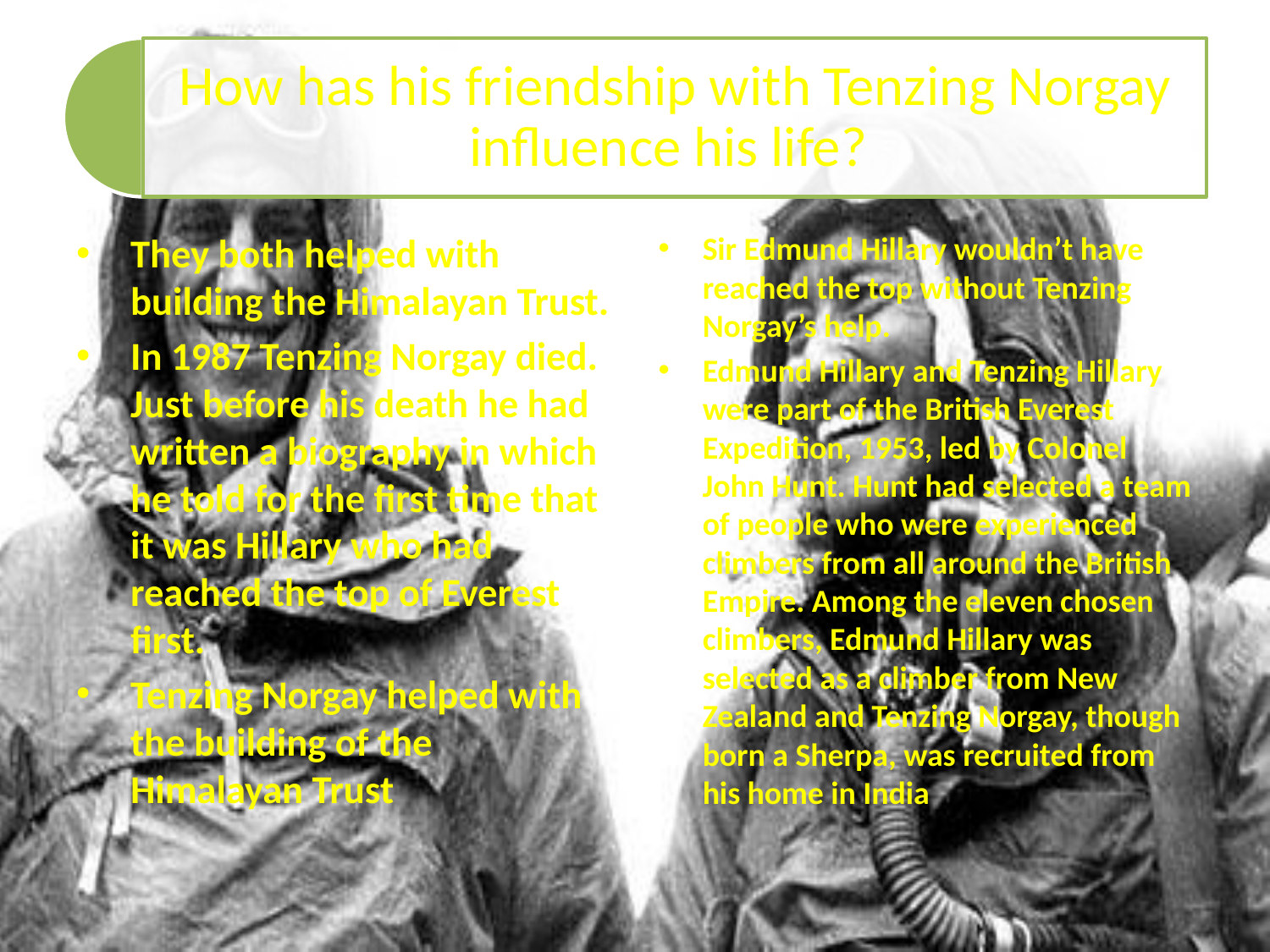

How has his friendship with Tenzing Norgay influence his life?
They both helped with building the Himalayan Trust.
In 1987 Tenzing Norgay died. Just before his death he had written a biography in which he told for the first time that it was Hillary who had reached the top of Everest first.
Tenzing Norgay helped with the building of the Himalayan Trust
Sir Edmund Hillary wouldn’t have reached the top without Tenzing Norgay’s help.
Edmund Hillary and Tenzing Hillary were part of the British Everest Expedition, 1953, led by Colonel John Hunt. Hunt had selected a team of people who were experienced climbers from all around the British Empire. Among the eleven chosen climbers, Edmund Hillary was selected as a climber from New Zealand and Tenzing Norgay, though born a Sherpa, was recruited from his home in India